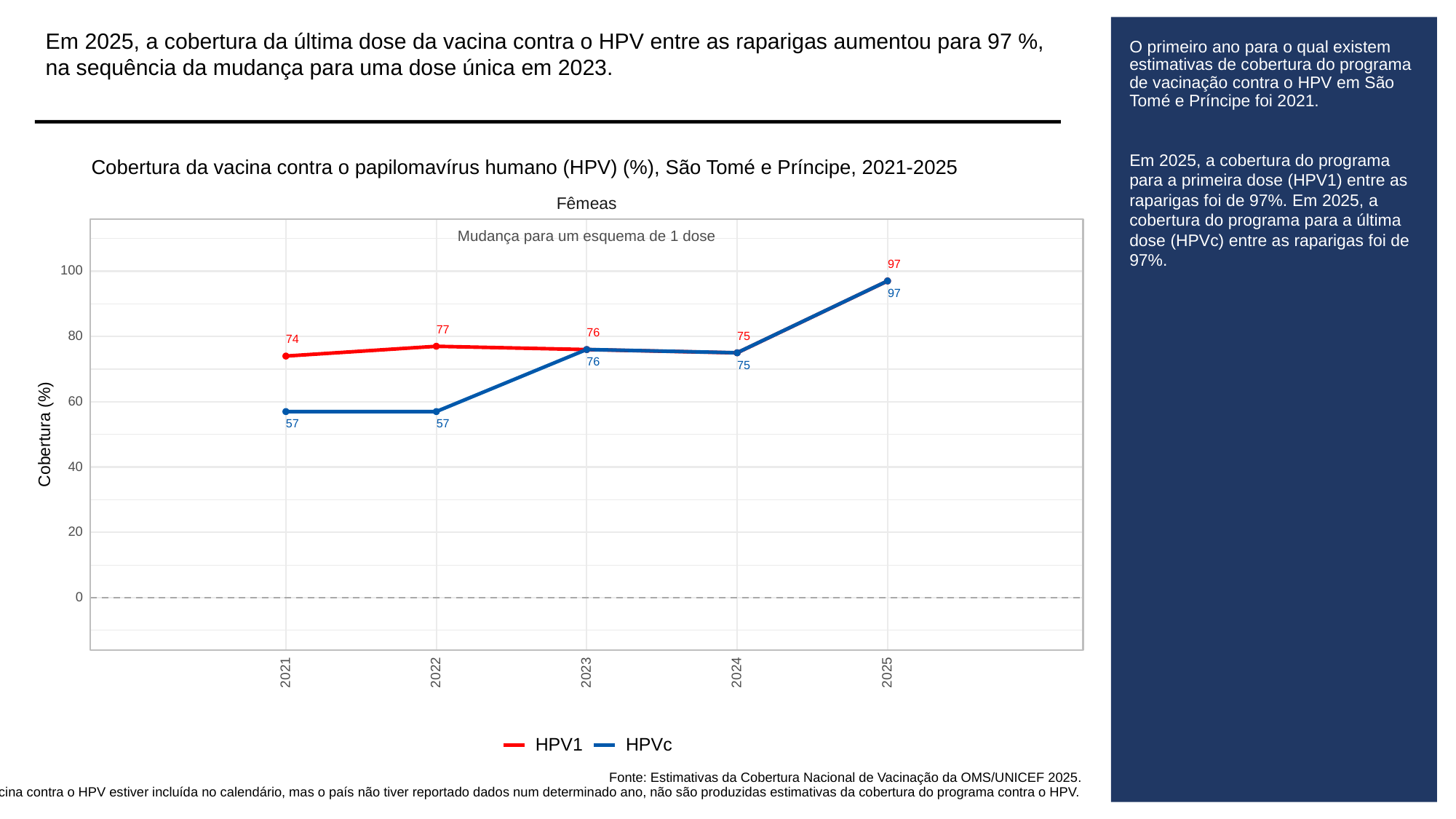

Em 2025, a cobertura da última dose da vacina contra o HPV entre as raparigas aumentou para 97 %, na sequência da mudança para uma dose única em 2023.
# O primeiro ano para o qual existem estimativas de cobertura do programa de vacinação contra o HPV em São Tomé e Príncipe foi 2021.

Em 2025, a cobertura do programa para a primeira dose (HPV1) entre as raparigas foi de 97%. Em 2025, a cobertura do programa para a última dose (HPVc) entre as raparigas foi de 97%.

Cobertura da vacina contra o papilomavírus humano (HPV) (%), São Tomé e Príncipe, 2021-2025
Fêmeas

Mudança para um esquema de 1 dose

97
100

97

77
76
80
75
74

76
75

60

57
57
Cobertura (%)

40

20

0

2023
2021
2022
2024
2025
HPVc
HPV1

Fonte: Estimativas da Cobertura Nacional de Vacinação da OMS/UNICEF 2025.
Para alguns países, se a vacina contra o HPV estiver incluída no calendário, mas o país não tiver reportado dados num determinado ano, não são produzidas estimativas da cobertura do programa contra o HPV.